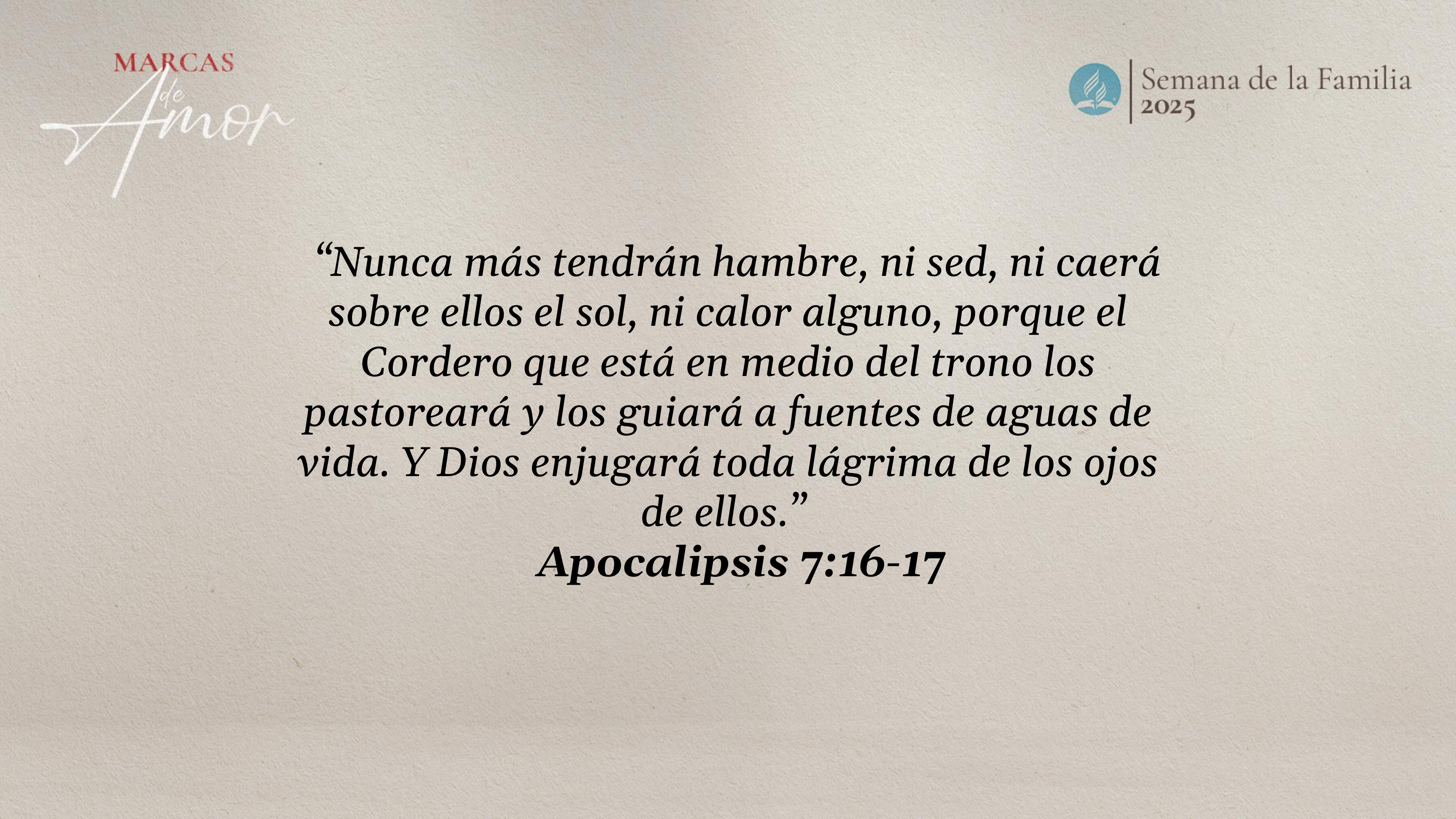

“Nunca más tendrán hambre, ni sed, ni caerá sobre ellos el sol, ni calor alguno, porque el Cordero que está en medio del trono los pastoreará y los guiará a fuentes de aguas de vida. Y Dios enjugará toda lágrima de los ojos de ellos.”
Apocalipsis 7:16-17